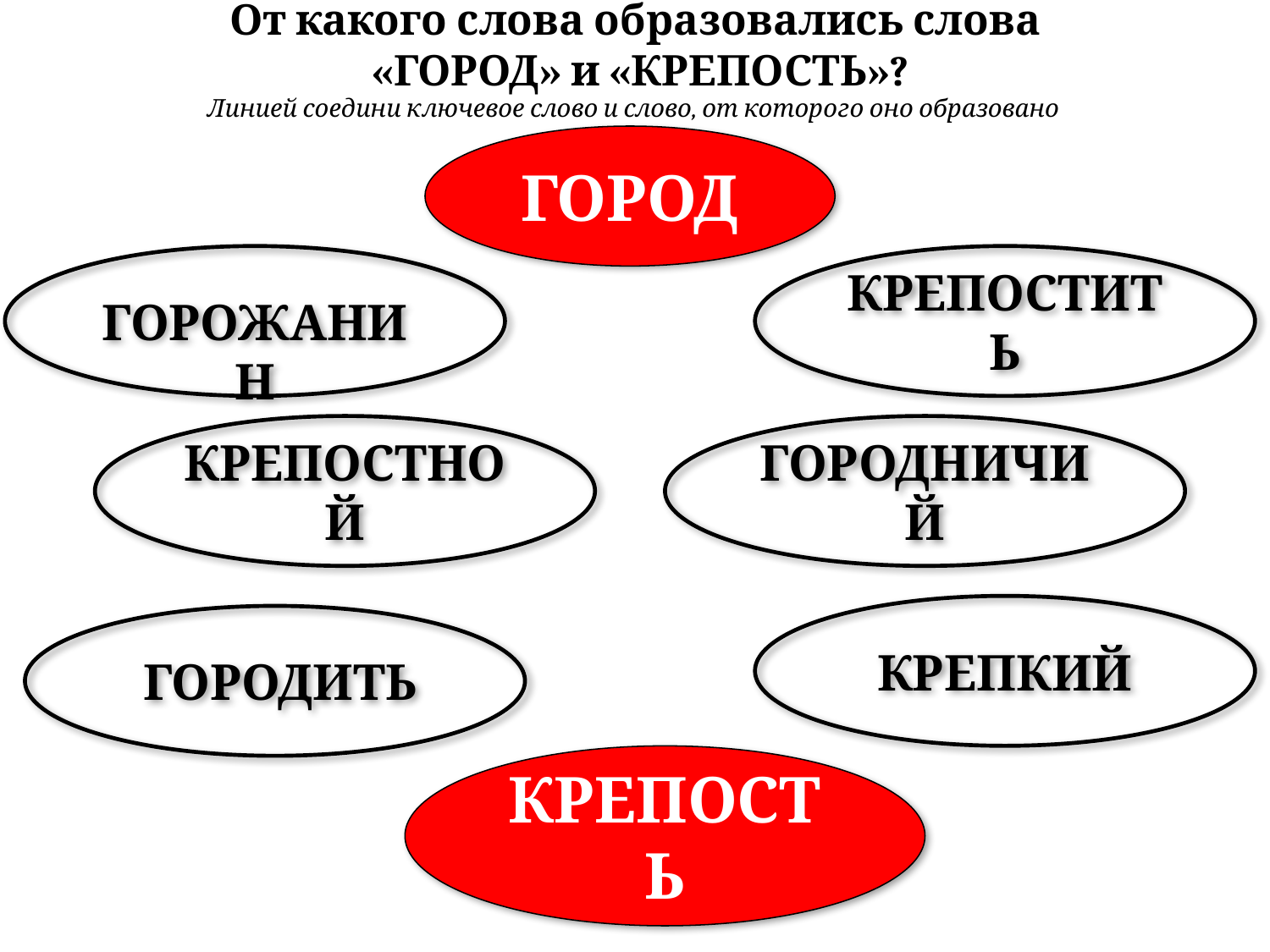

От какого слова образовались слова
«ГОРОД» и «КРЕПОСТЬ»?
Линией соедини ключевое слово и слово, от которого оно образовано
ГОРОД
 ГОРОЖАНИН
КРЕПОСТИТЬ
КРЕПОСТНОЙ
ГОРОДНИЧИЙ
КРЕПКИЙ
 ГОРОДИТЬ
КРЕПОСТЬ